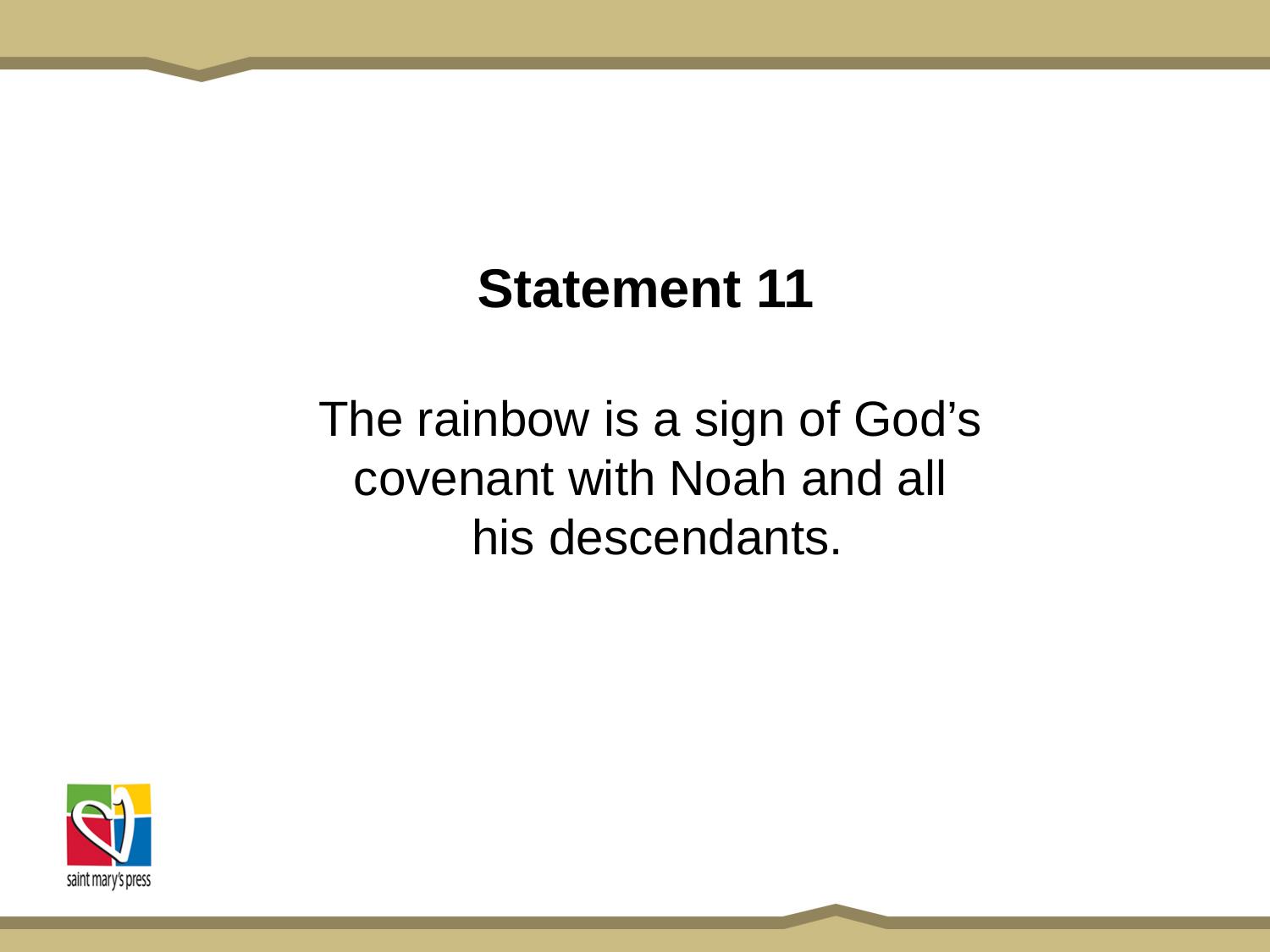

# Statement 11
The rainbow is a sign of God’s
covenant with Noah and all
his descendants.